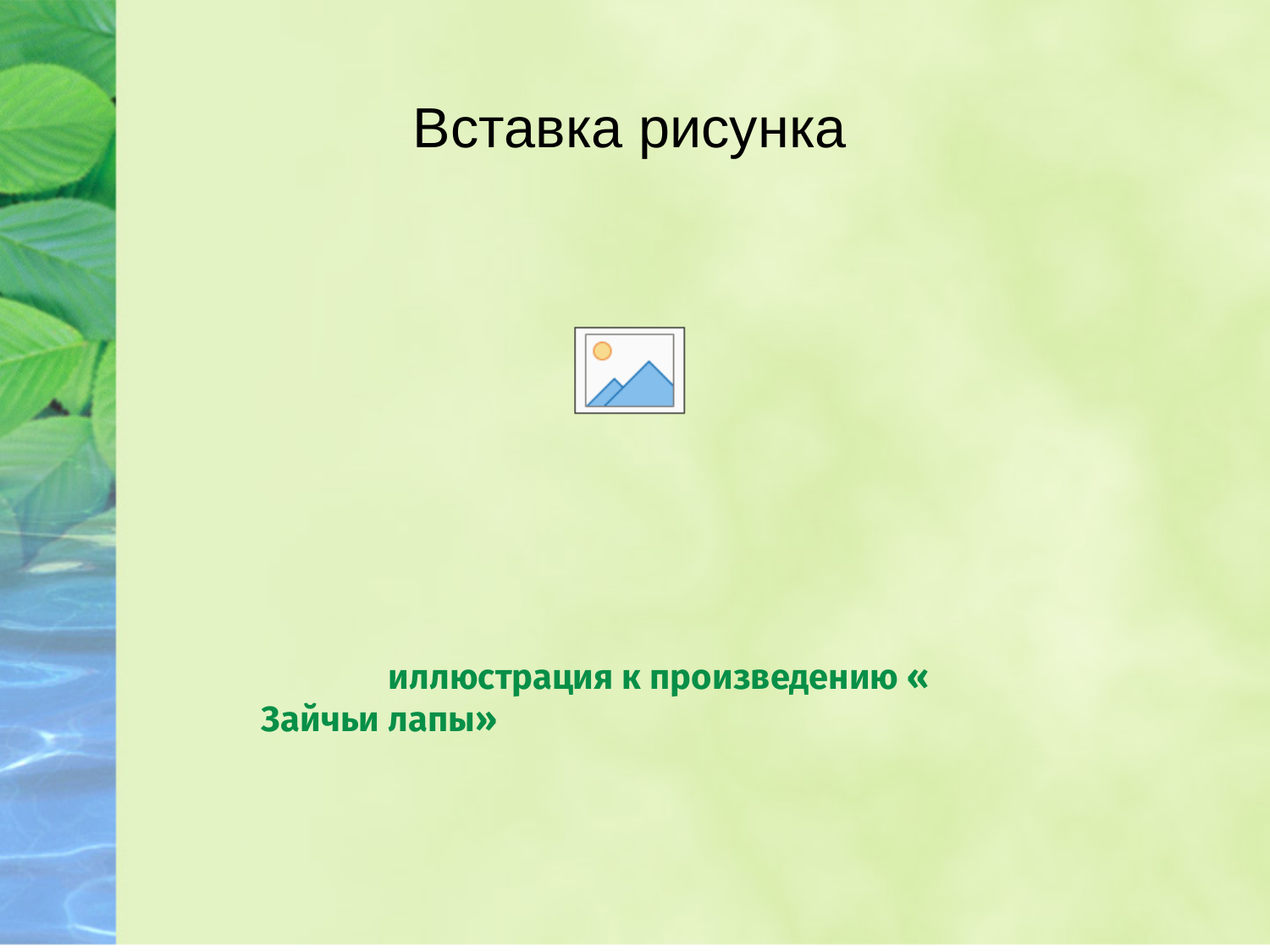

# иллюстрация к произведению « Зайчьи лапы»